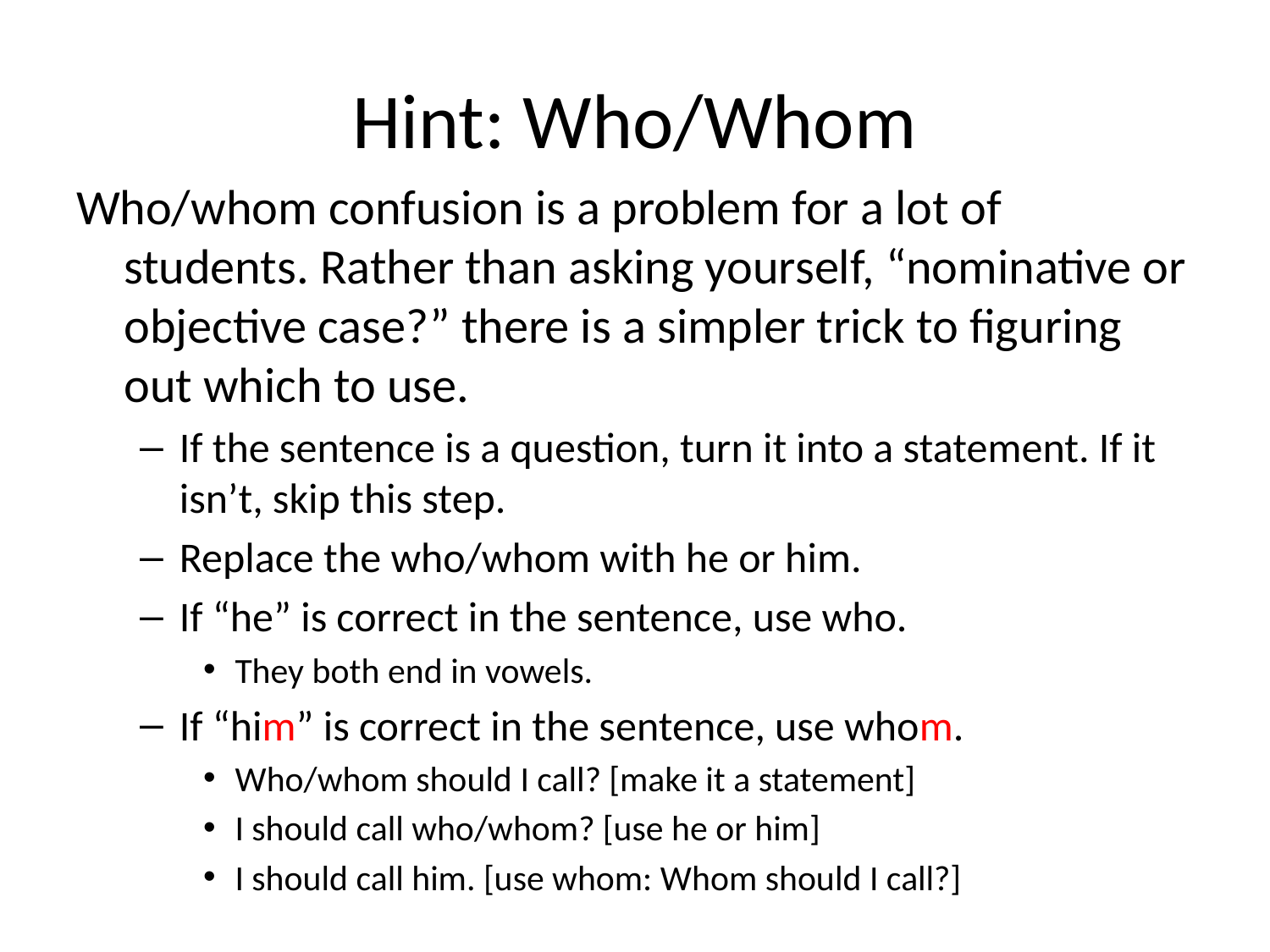

# Hint: Who/Whom
Who/whom confusion is a problem for a lot of students. Rather than asking yourself, “nominative or objective case?” there is a simpler trick to figuring out which to use.
If the sentence is a question, turn it into a statement. If it isn’t, skip this step.
Replace the who/whom with he or him.
If “he” is correct in the sentence, use who.
They both end in vowels.
If “him” is correct in the sentence, use whom.
Who/whom should I call? [make it a statement]
I should call who/whom? [use he or him]
I should call him. [use whom: Whom should I call?]